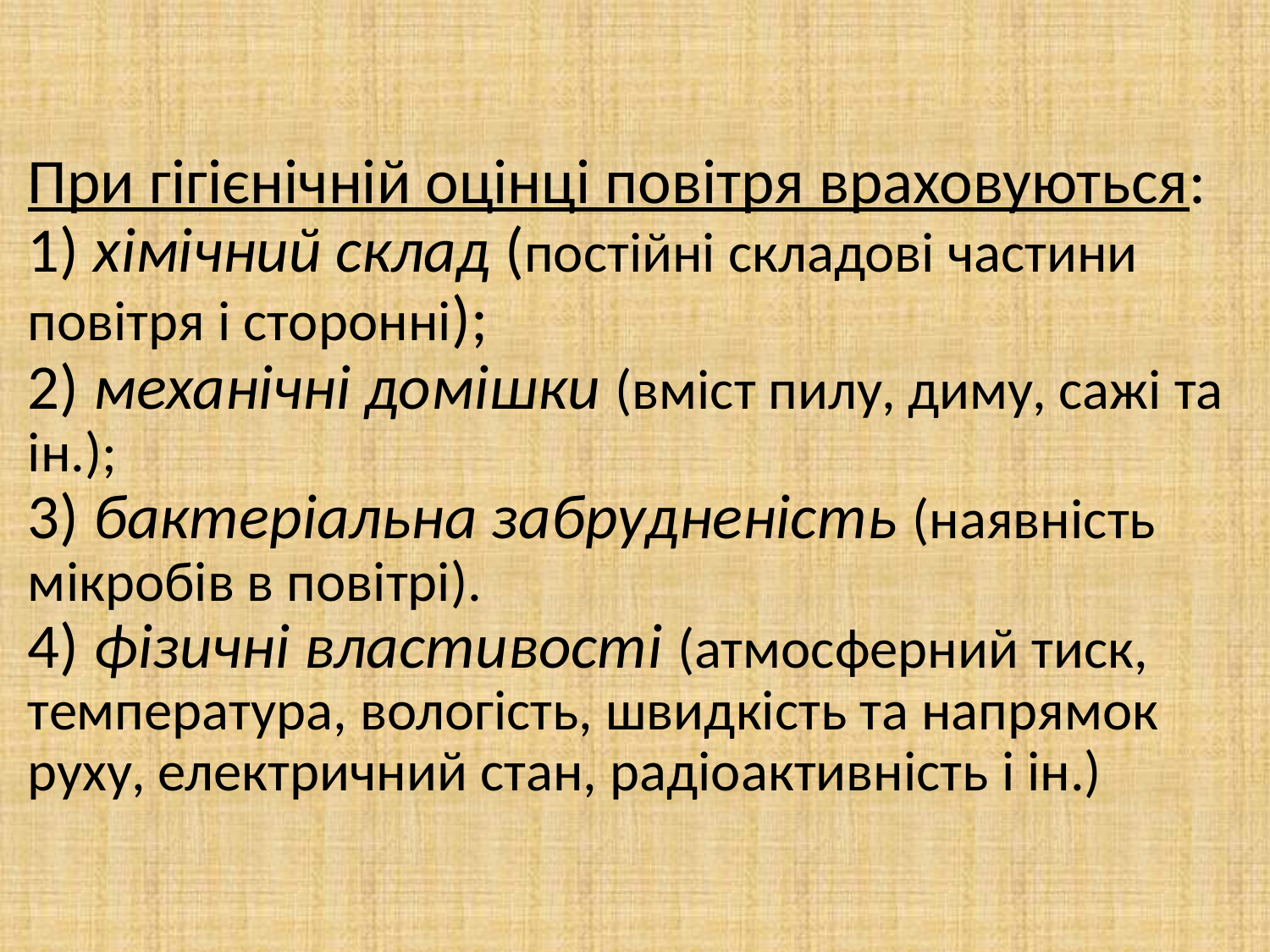

# При гігієнічній оцінці повітря враховуються: 1) хімічний склад (постійні складові частини повітря і сторонні); 2) механічні домішки (вміст пилу, диму, сажі та ін.); 3) бактеріальна забрудненість (наявність мікробів в повітрі). 4) фізичні властивості (атмосферний тиск, температура, вологість, швидкість та напрямок руху, електричний стан, радіоактивність і ін.)